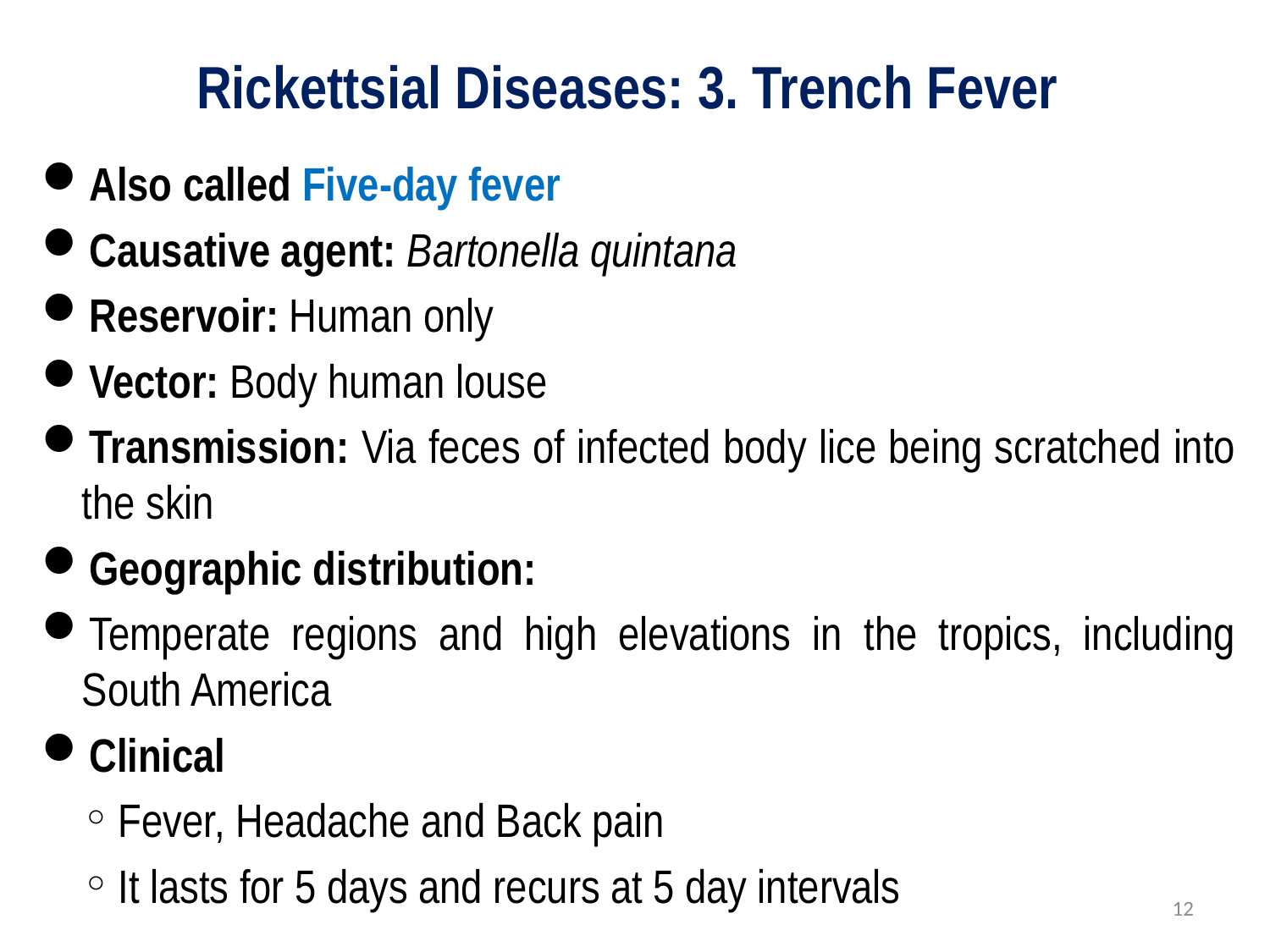

# Rickettsial Diseases: 3. Trench Fever
Also called Five-day fever
Causative agent: Bartonella quintana
Reservoir: Human only
Vector: Body human louse
Transmission: Via feces of infected body lice being scratched into the skin
Geographic distribution:
Temperate regions and high elevations in the tropics, including South America
Clinical
Fever, Headache and Back pain
It lasts for 5 days and recurs at 5 day intervals

12